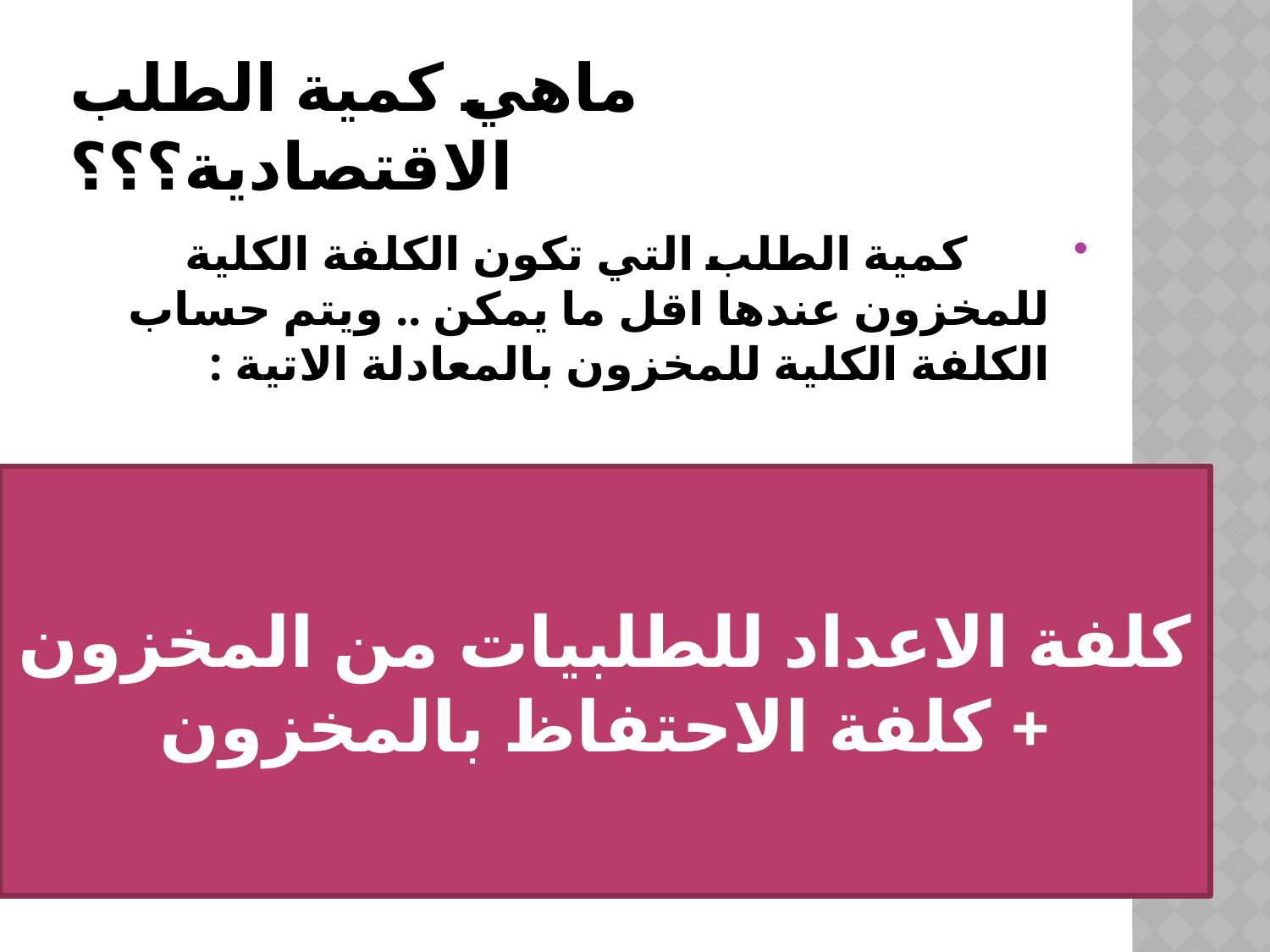

# ماهي كمية الطلب الاقتصادية؟؟؟
       كمية الطلب التي تكون الكلفة الكلية للمخزون عندها اقل ما يمكن .. ويتم حساب الكلفة الكلية للمخزون بالمعادلة الاتية :

كلفة الاعداد للطلبيات من المخزون + كلفة الاحتفاظ بالمخزون